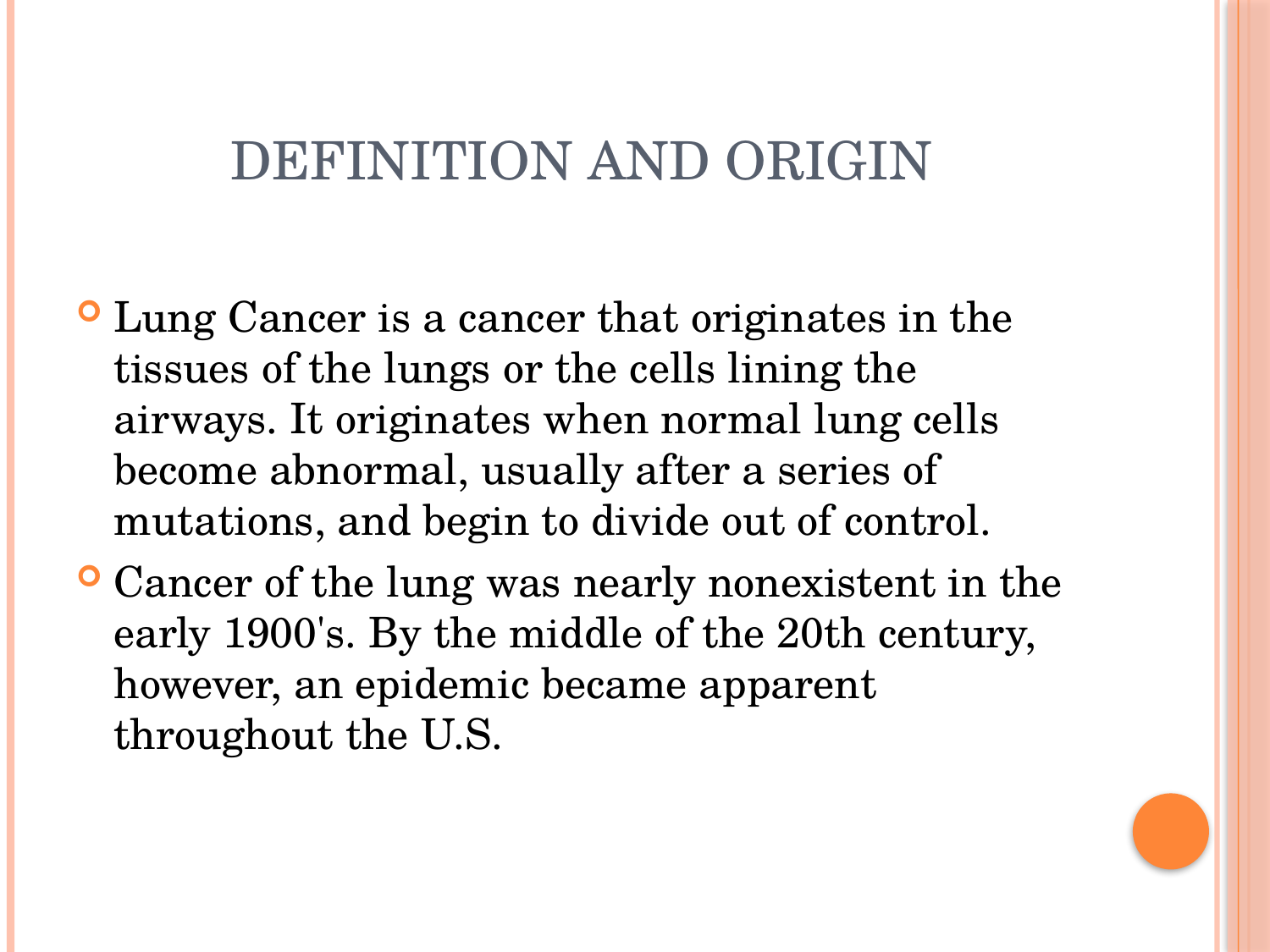

# Definition and Origin

Lung Cancer is a cancer that originates in the tissues of the lungs or the cells lining the airways. It originates when normal lung cells become abnormal, usually after a series of mutations, and begin to divide out of control.
Cancer of the lung was nearly nonexistent in the early 1900's. By the middle of the 20th century, however, an epidemic became apparent
throughout the U.S.